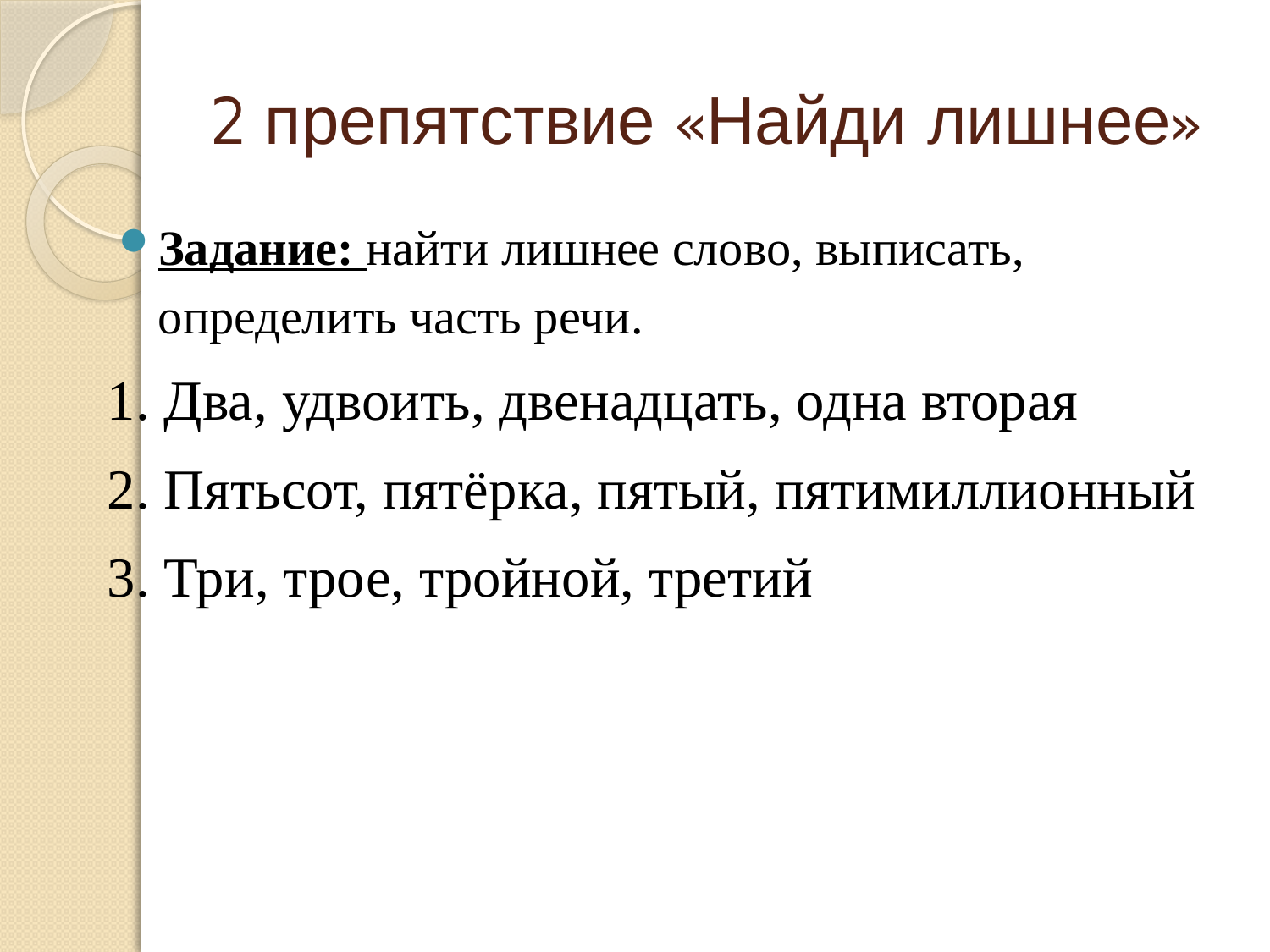

# 2 препятствие «Найди лишнее»
Задание: найти лишнее слово, выписать, определить часть речи.
1. Два, удвоить, двенадцать, одна вторая
2. Пятьсот, пятёрка, пятый, пятимиллионный
3. Три, трое, тройной, третий